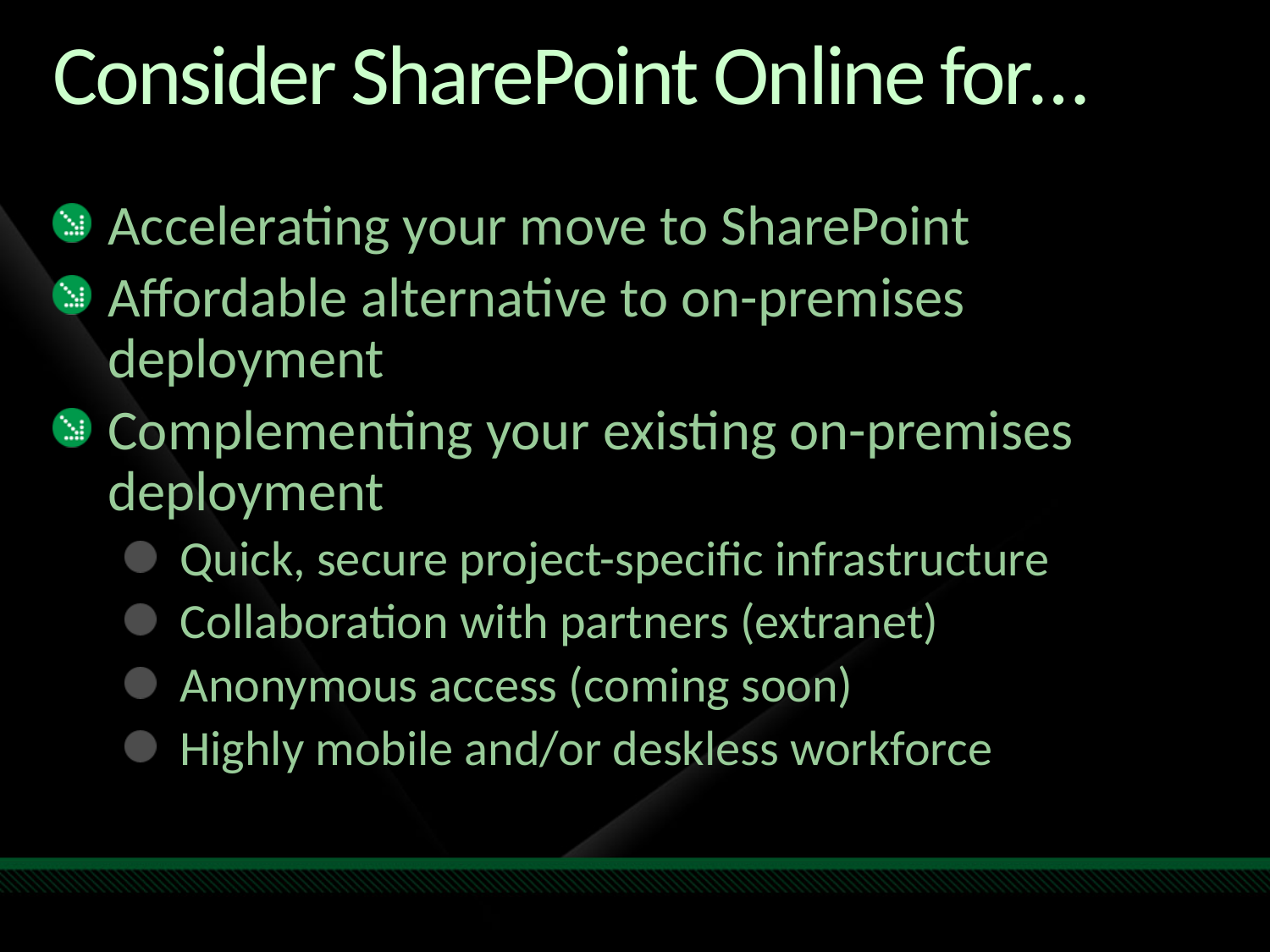

# Consider SharePoint Online for…
Accelerating your move to SharePoint
Affordable alternative to on-premises deployment
Complementing your existing on-premises deployment
Quick, secure project-specific infrastructure
Collaboration with partners (extranet)
Anonymous access (coming soon)
Highly mobile and/or deskless workforce